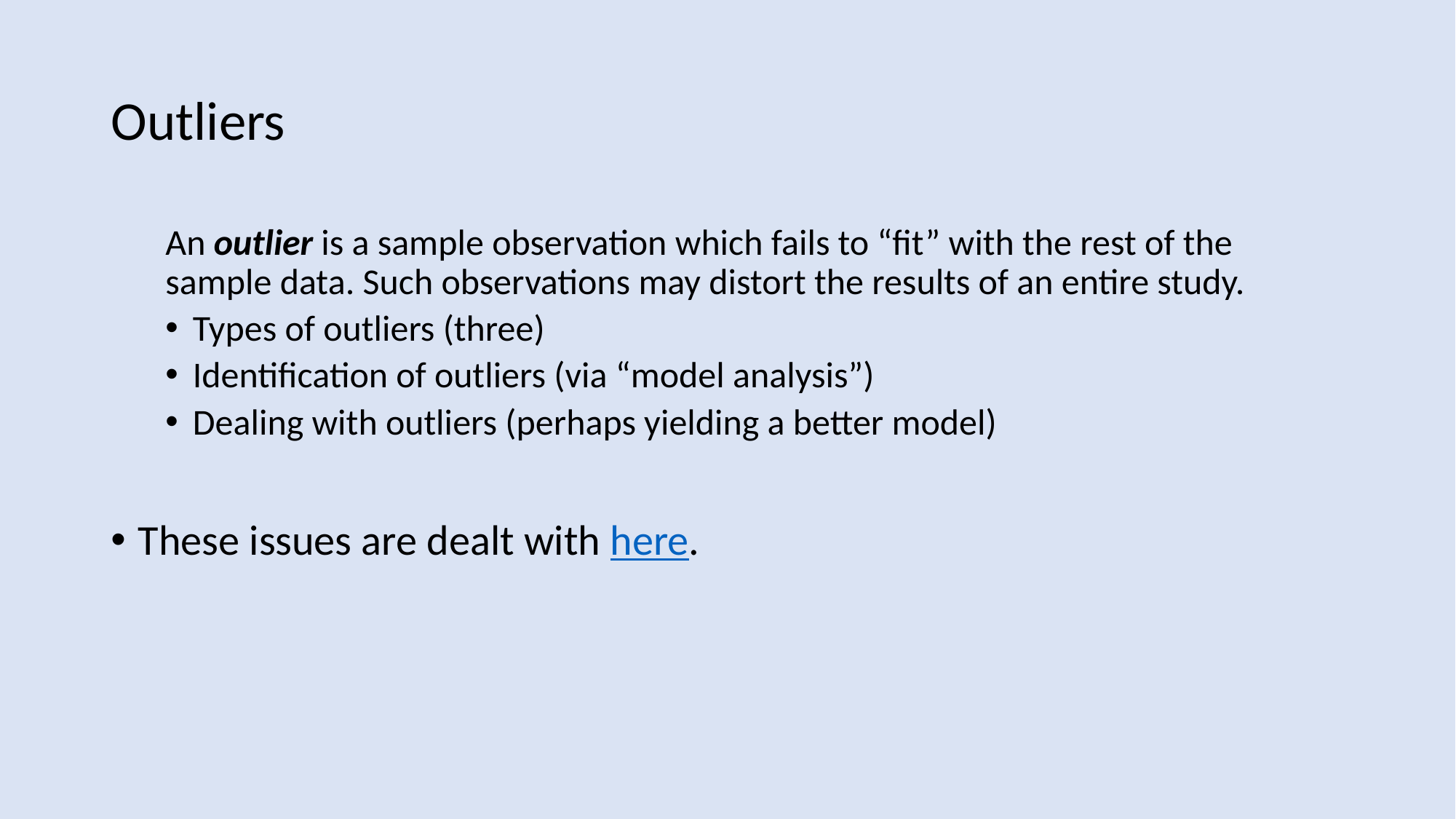

# Outliers
An outlier is a sample observation which fails to “fit” with the rest of the sample data. Such observations may distort the results of an entire study.
Types of outliers (three)
Identification of outliers (via “model analysis”)
Dealing with outliers (perhaps yielding a better model)

These issues are dealt with here.